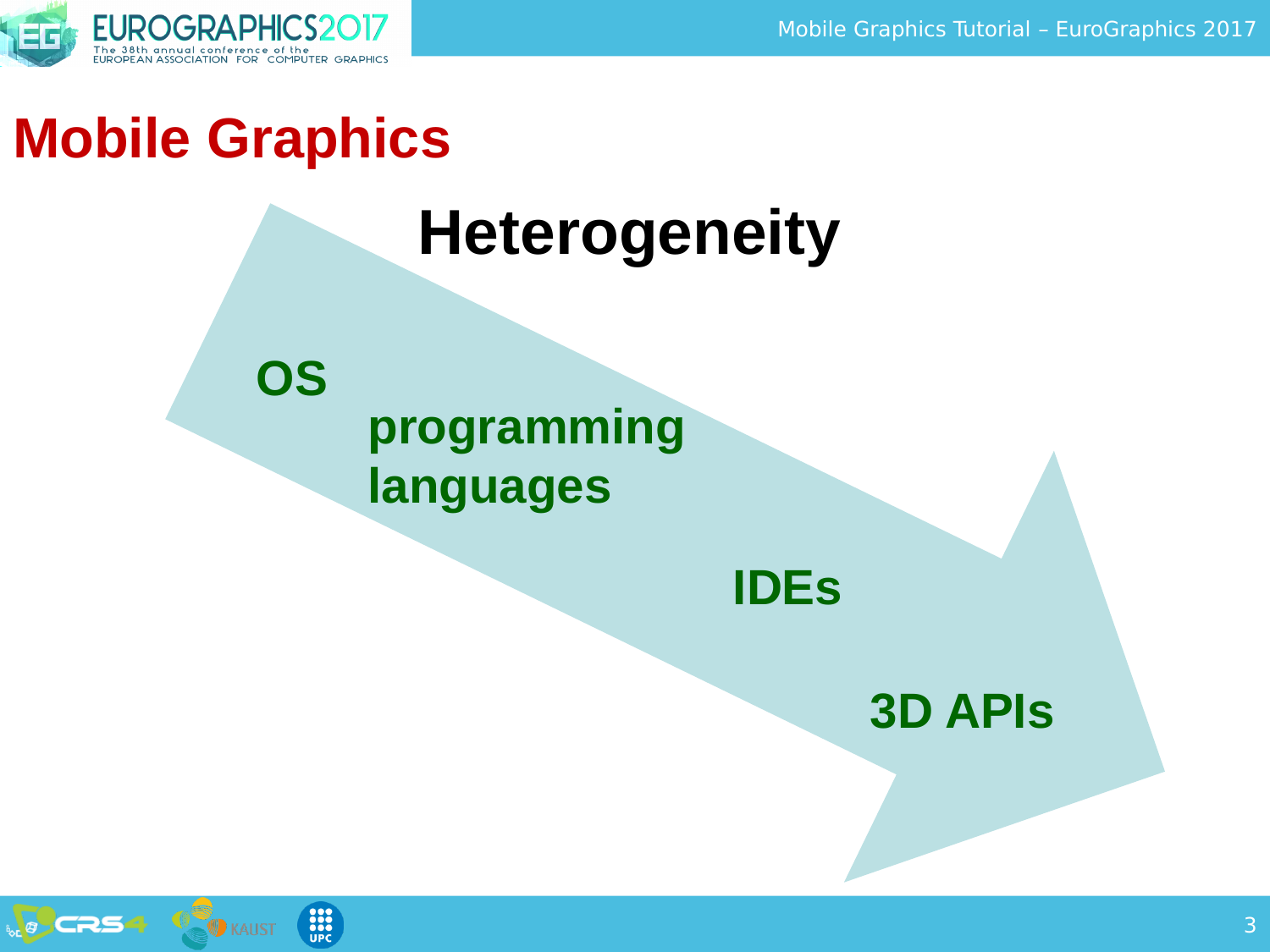

Mobile Graphics
Heterogeneity

OS
programming
languages
IDEs
3D APIs
3